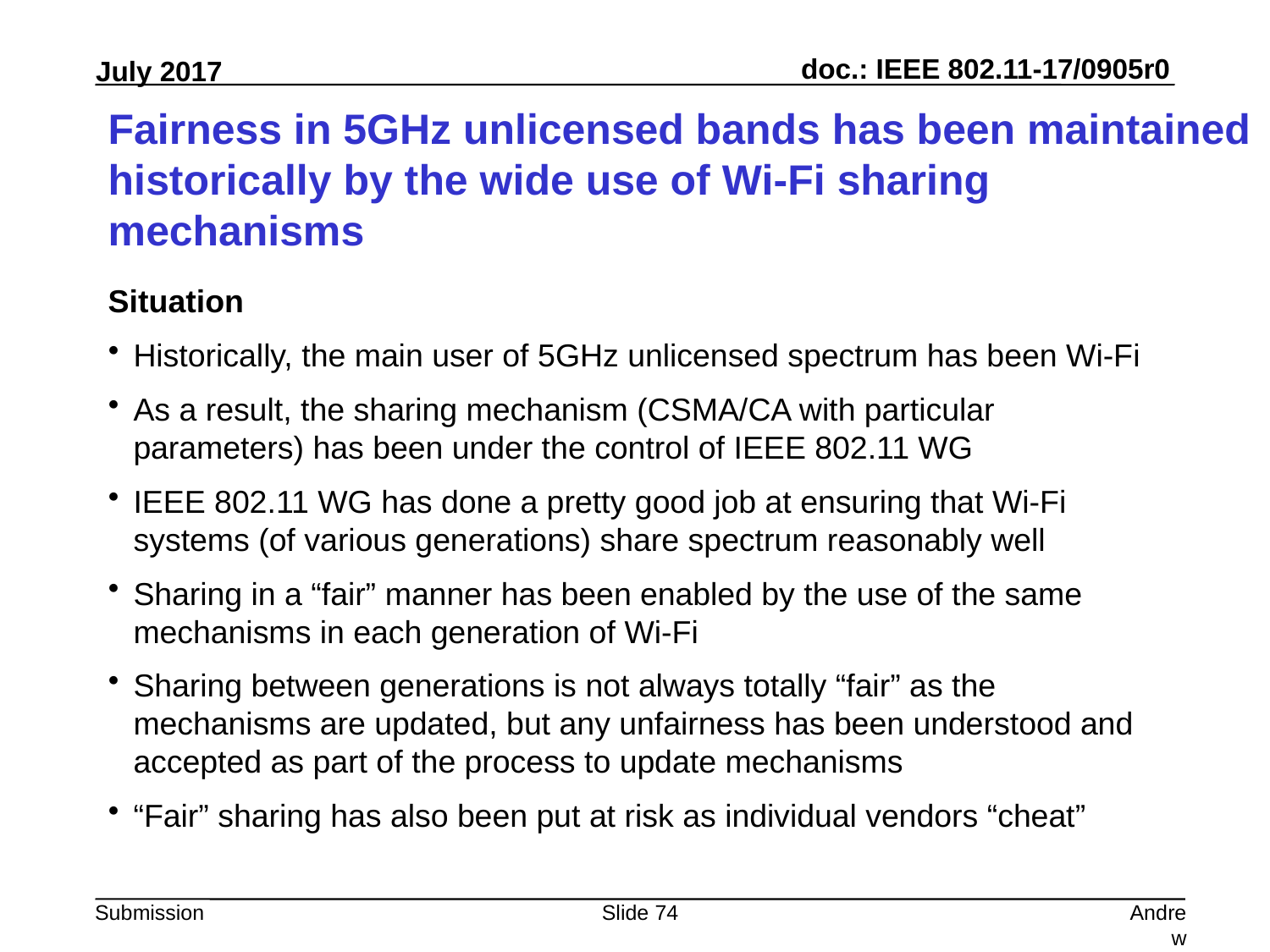

# Fairness in 5GHz unlicensed bands has been maintained historically by the wide use of Wi-Fi sharing mechanisms
Situation
Historically, the main user of 5GHz unlicensed spectrum has been Wi-Fi
As a result, the sharing mechanism (CSMA/CA with particular parameters) has been under the control of IEEE 802.11 WG
IEEE 802.11 WG has done a pretty good job at ensuring that Wi-Fi systems (of various generations) share spectrum reasonably well
Sharing in a “fair” manner has been enabled by the use of the same mechanisms in each generation of Wi-Fi
Sharing between generations is not always totally “fair” as the mechanisms are updated, but any unfairness has been understood and accepted as part of the process to update mechanisms
“Fair” sharing has also been put at risk as individual vendors “cheat”

Slide 74
Andrew Myles, Cisco